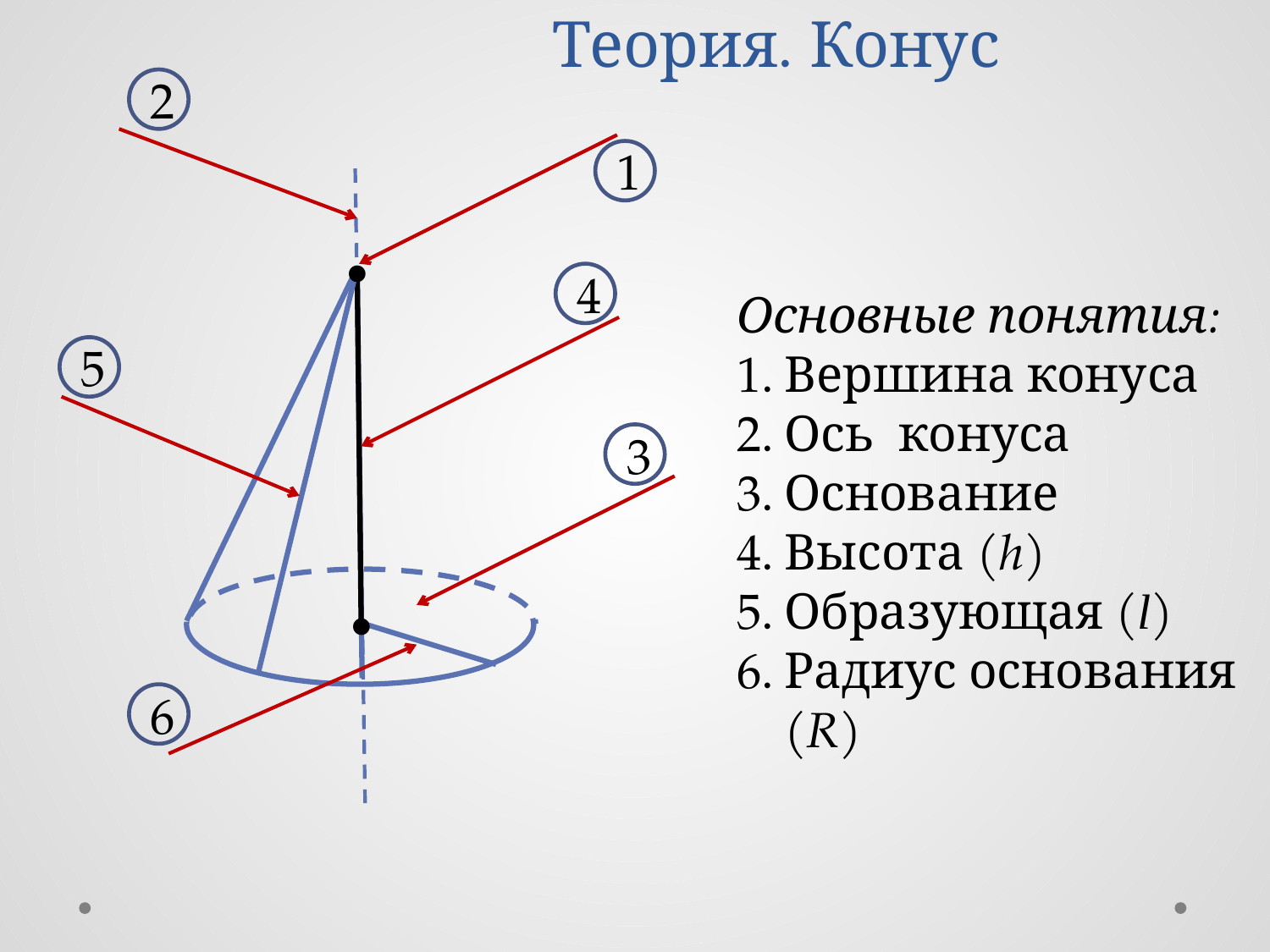

# Теория. Конус
2
.
1
4
Основные понятия:
Вершина конуса
Ось  конуса
Основание
Высота (h)
Образующая (l)
Радиус основания (R)

5
3
.

6